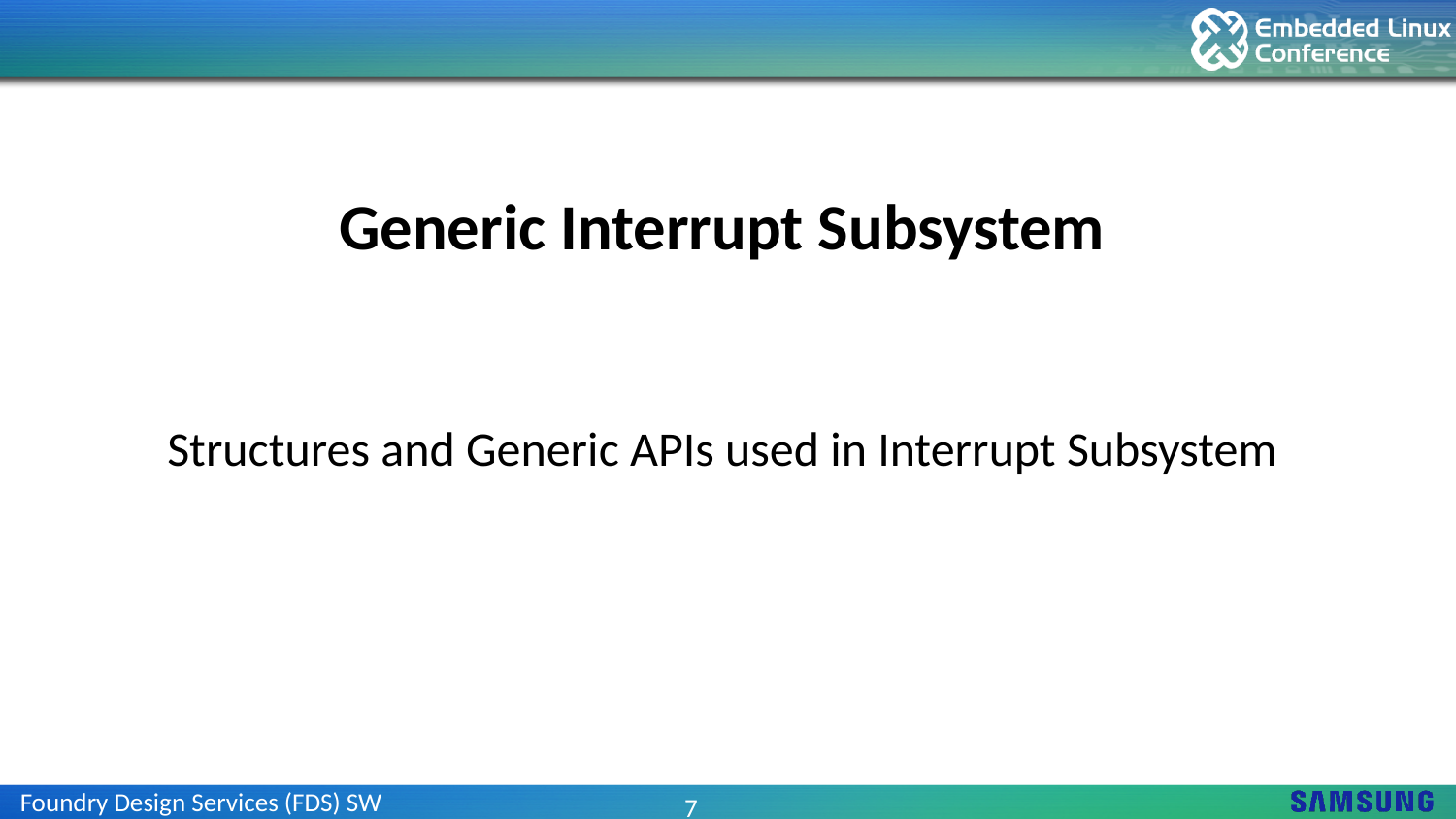

# Generic Interrupt Subsystem Structures and Generic APIs used in Interrupt Subsystem